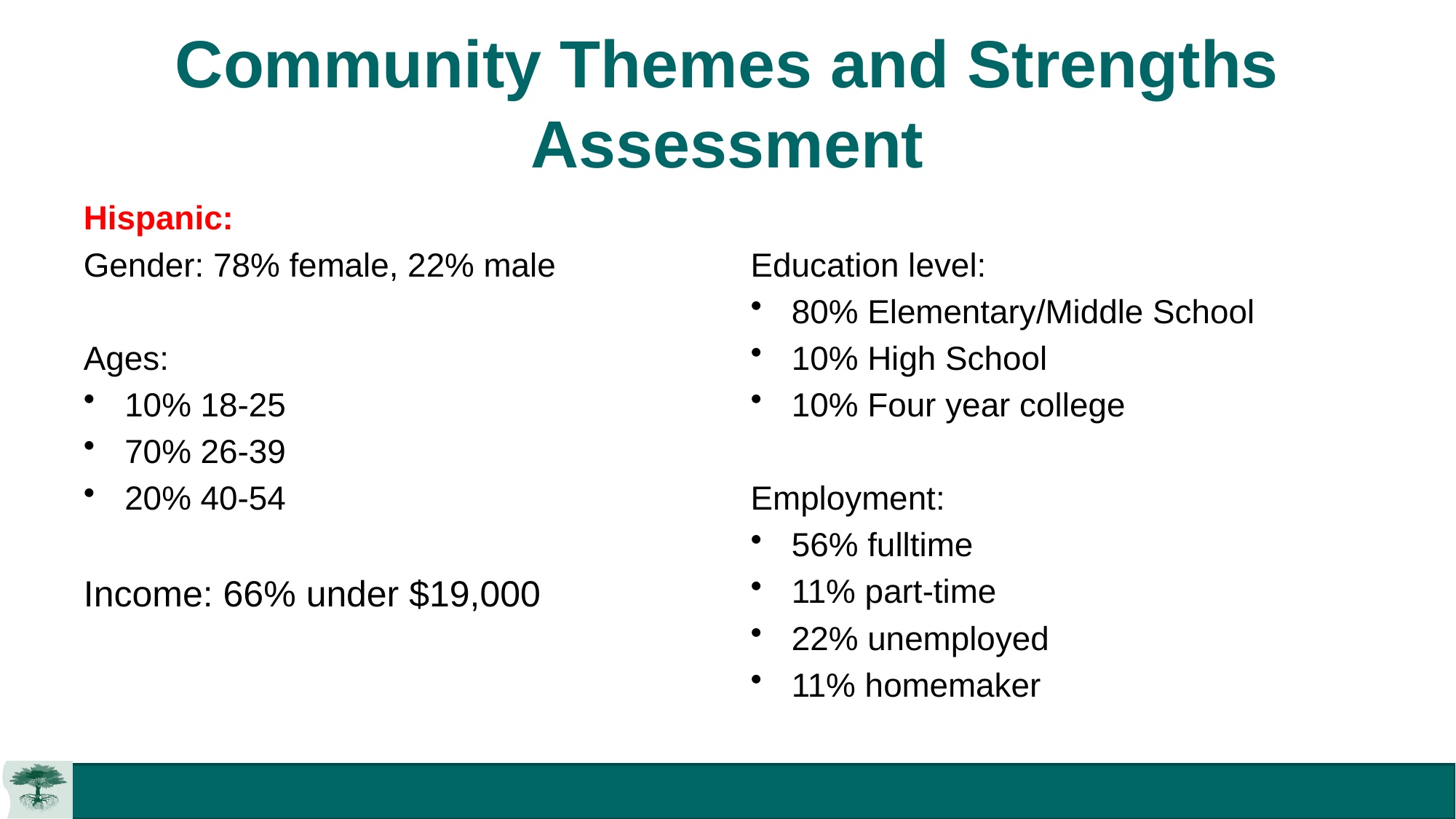

# Community Themes and Strengths Assessment
Hispanic:
Gender: 78% female, 22% male

Ages:
10% 18-25
70% 26-39
20% 40-54

Income: 66% under $19,000

Education level:
80% Elementary/Middle School
10% High School
10% Four year college

Employment:
56% fulltime
11% part-time
22% unemployed
11% homemaker